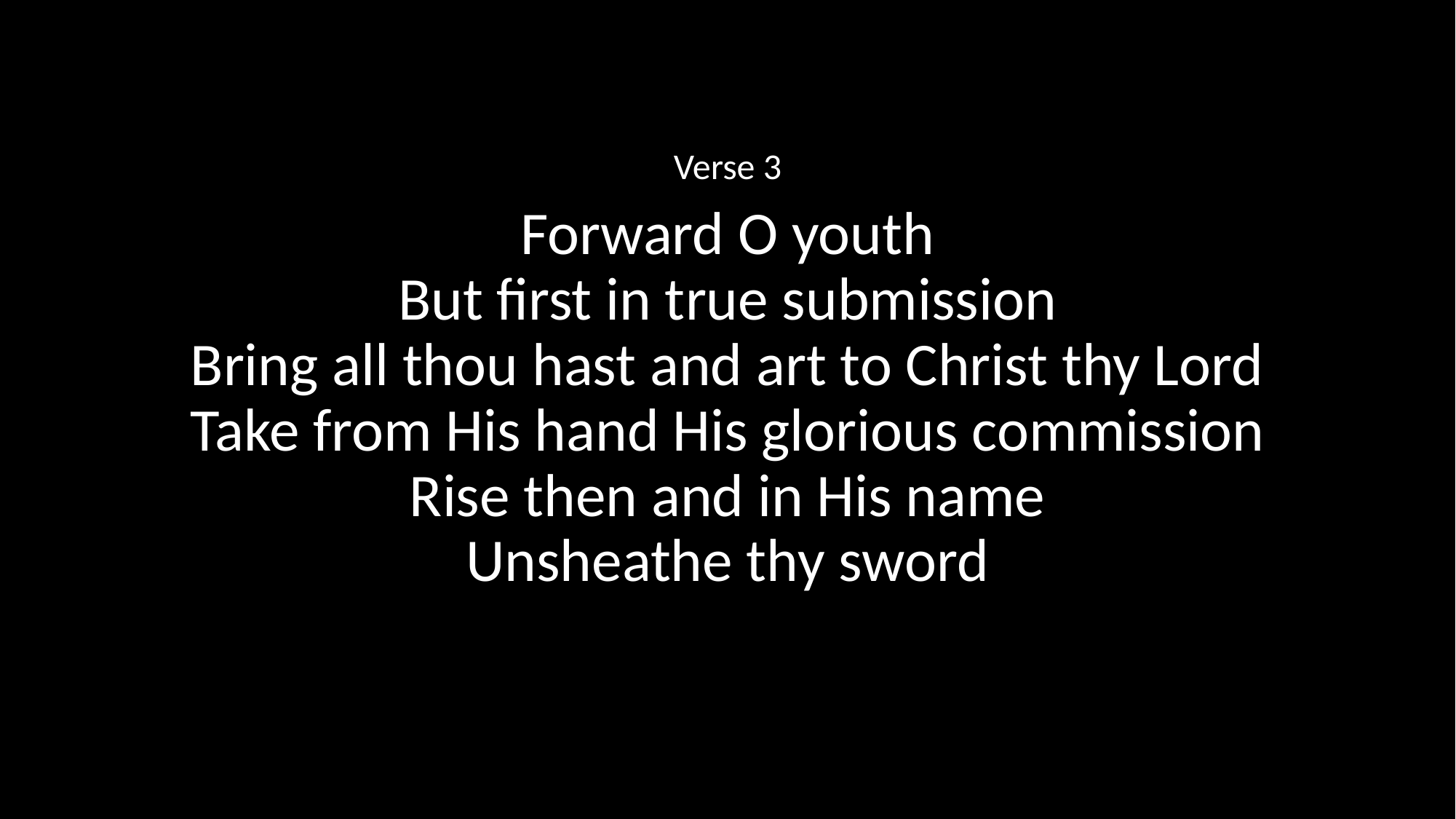

Verse 3
Forward O youth
But first in true submission
Bring all thou hast and art to Christ thy Lord
Take from His hand His glorious commission
Rise then and in His name
Unsheathe thy sword